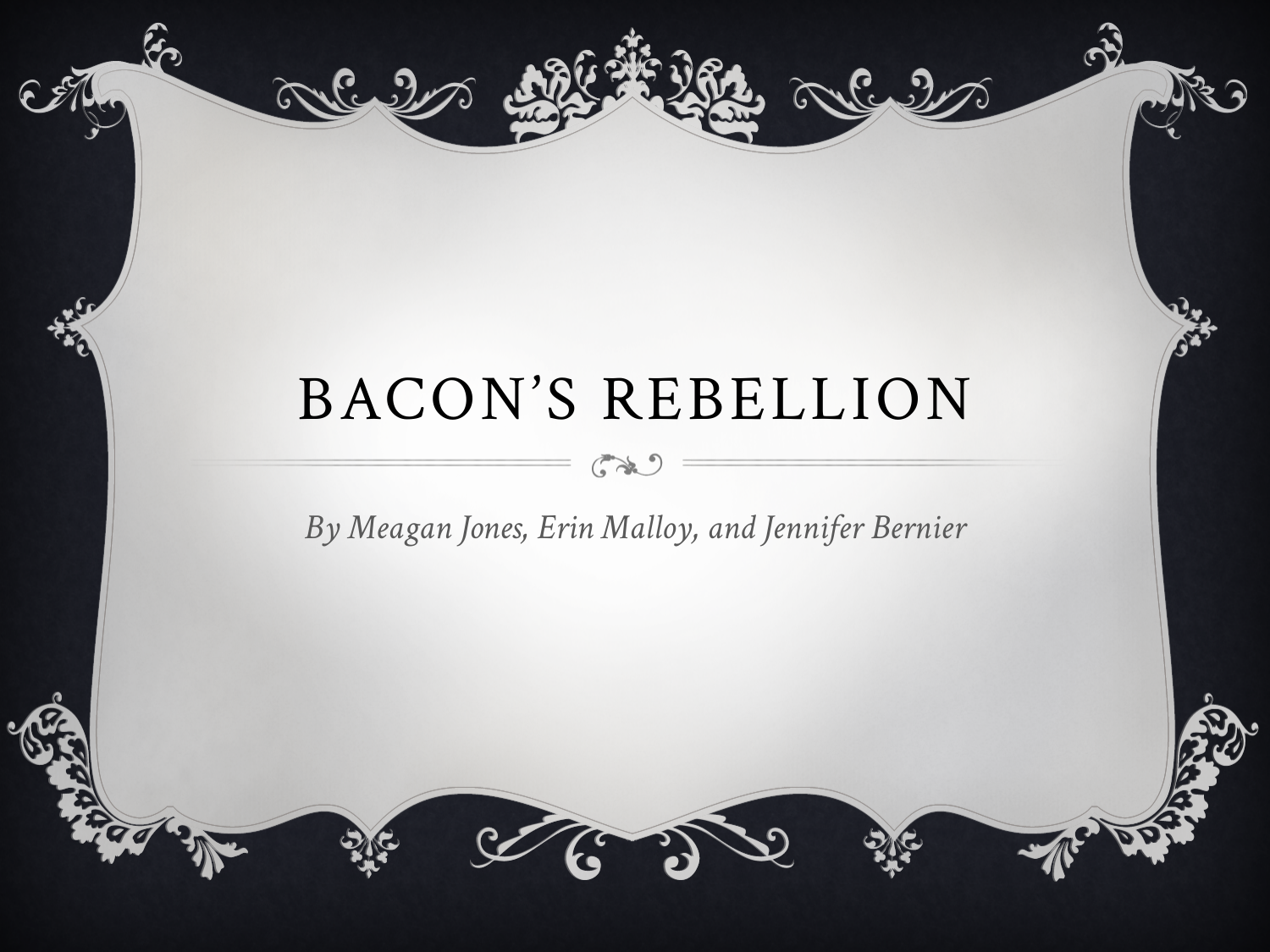

# Bacon’s rebellion
By Meagan Jones, Erin Malloy, and Jennifer Bernier